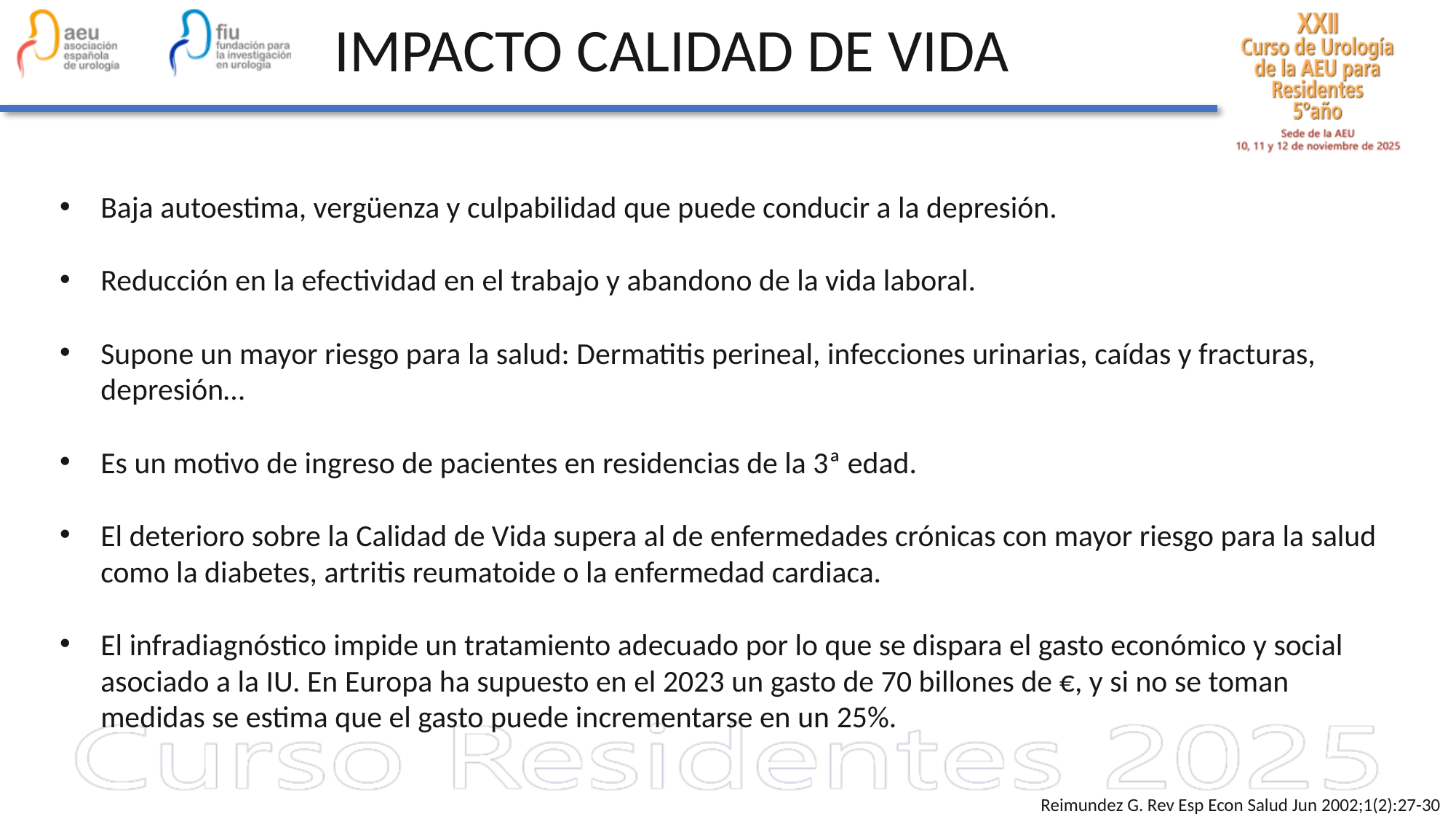

IMPACTO CALIDAD DE VIDA
Baja autoestima, vergüenza y culpabilidad que puede conducir a la depresión.

Reducción en la efectividad en el trabajo y abandono de la vida laboral.

Supone un mayor riesgo para la salud: Dermatitis perineal, infecciones urinarias, caídas y fracturas, depresión…

Es un motivo de ingreso de pacientes en residencias de la 3ª edad.

El deterioro sobre la Calidad de Vida supera al de enfermedades crónicas con mayor riesgo para la salud como la diabetes, artritis reumatoide o la enfermedad cardiaca.

El infradiagnóstico impide un tratamiento adecuado por lo que se dispara el gasto económico y social asociado a la IU. En Europa ha supuesto en el 2023 un gasto de 70 billones de €, y si no se toman medidas se estima que el gasto puede incrementarse en un 25%.
Reimundez G. Rev Esp Econ Salud Jun 2002;1(2):27-30